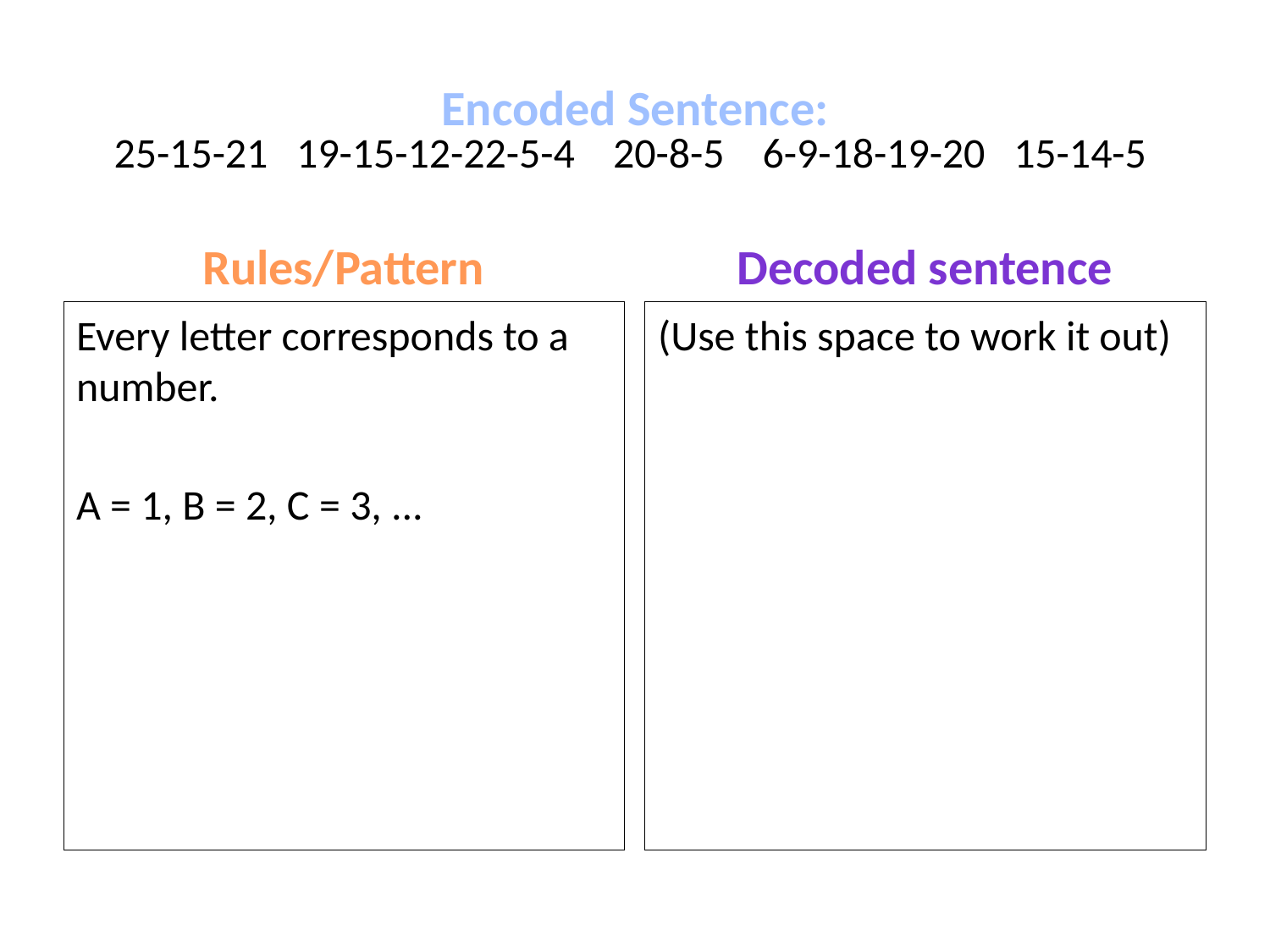

# 25-15-21   19-15-12-22-5-4    20-8-5    6-9-18-19-20   15-14-5
Encoded Sentence:
Rules/Pattern
Decoded sentence
Every letter corresponds to a number.

A = 1, B = 2, C = 3, ...
(Use this space to work it out)